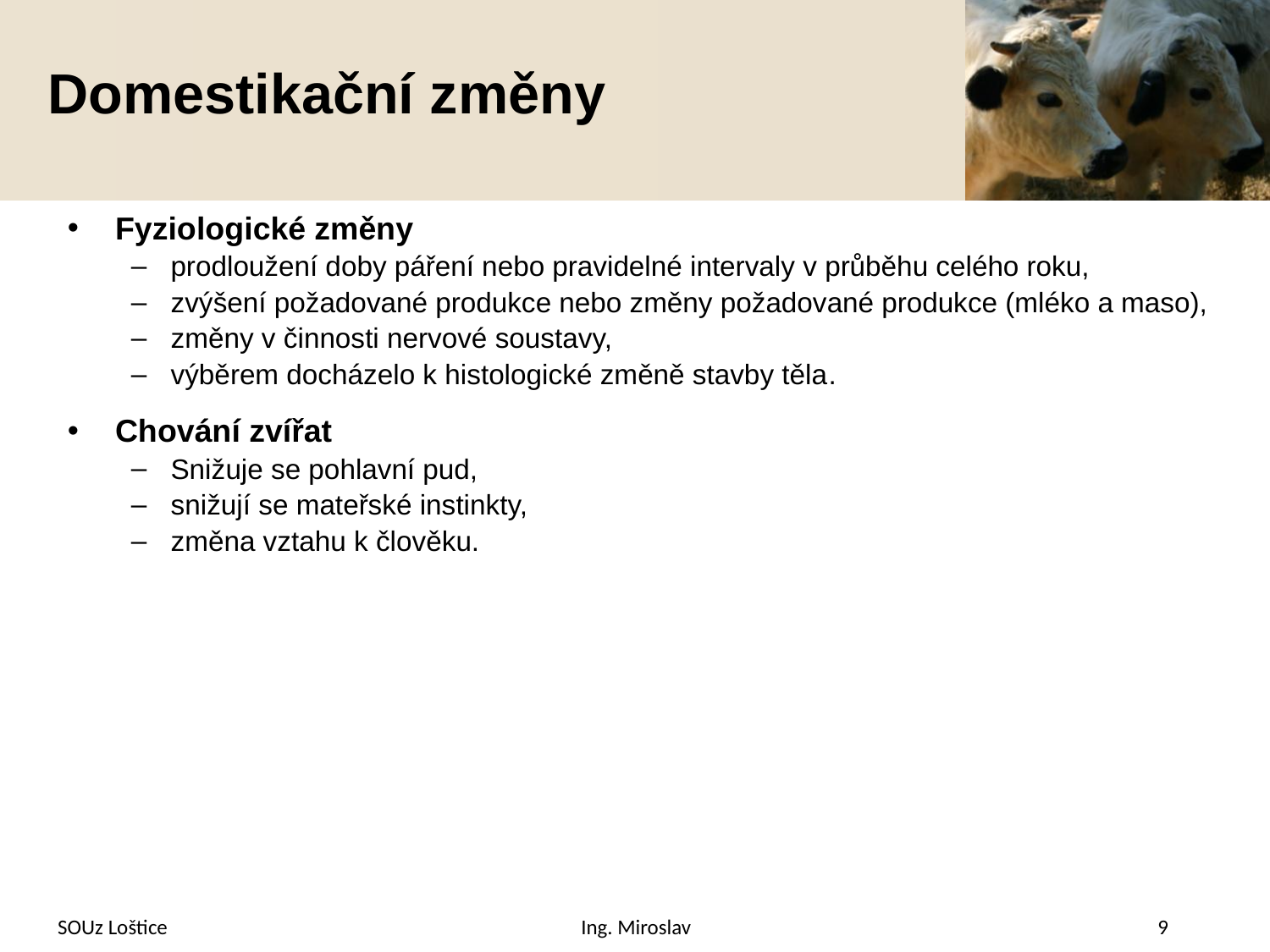

# Domestikační změny
Fyziologické změny
prodloužení doby páření nebo pravidelné intervaly v průběhu celého roku,
zvýšení požadované produkce nebo změny požadované produkce (mléko a maso),
změny v činnosti nervové soustavy,
výběrem docházelo k histologické změně stavby těla.

Chování zvířat
Snižuje se pohlavní pud,
snižují se mateřské instinkty,
změna vztahu k člověku.
SOUz Loštice
Ing. Miroslav
9